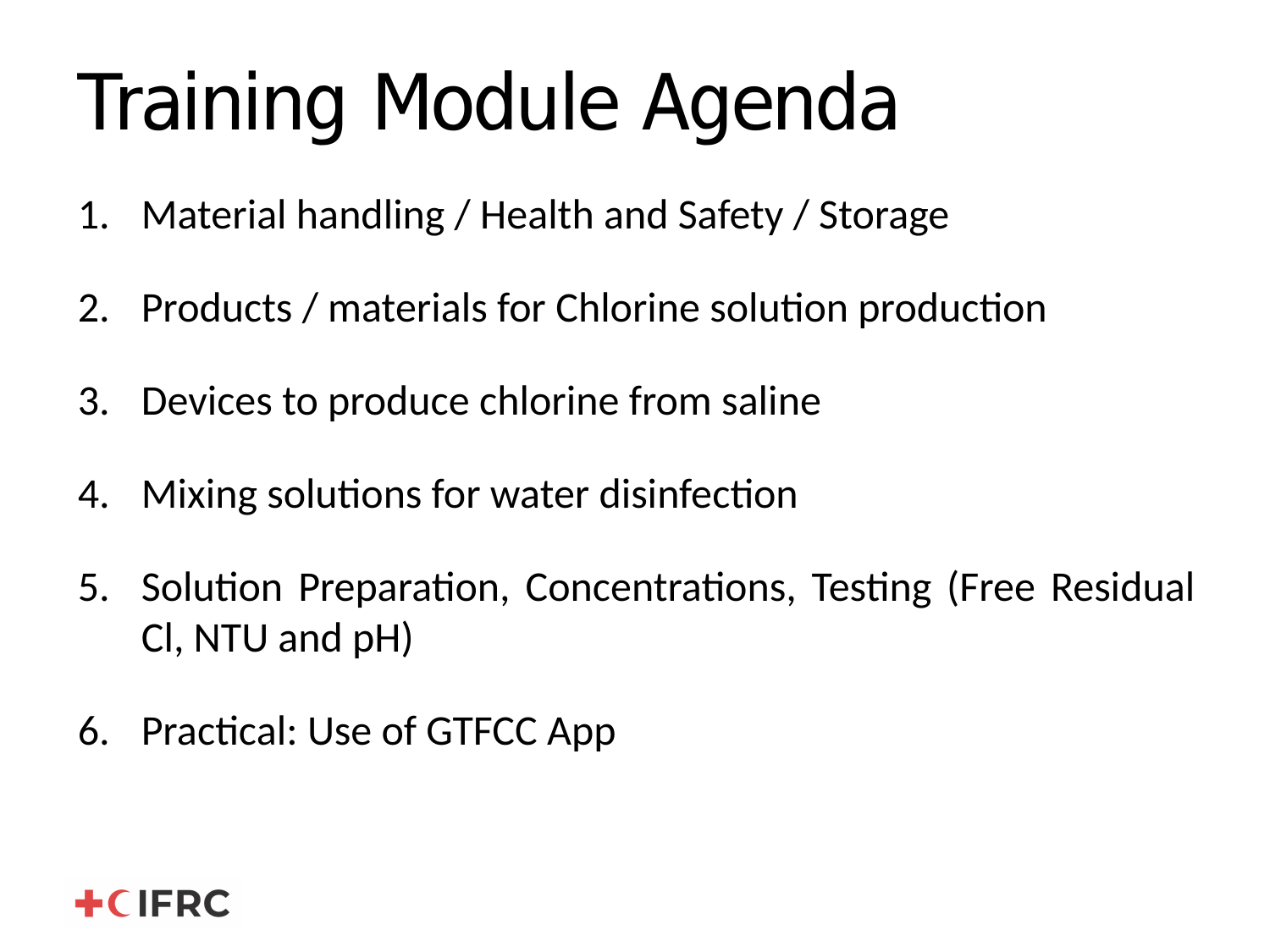

# Training Module Agenda
Material handling / Health and Safety / Storage
Products / materials for Chlorine solution production
Devices to produce chlorine from saline
Mixing solutions for water disinfection
Solution Preparation, Concentrations, Testing (Free Residual Cl, NTU and pH)
Practical: Use of GTFCC App